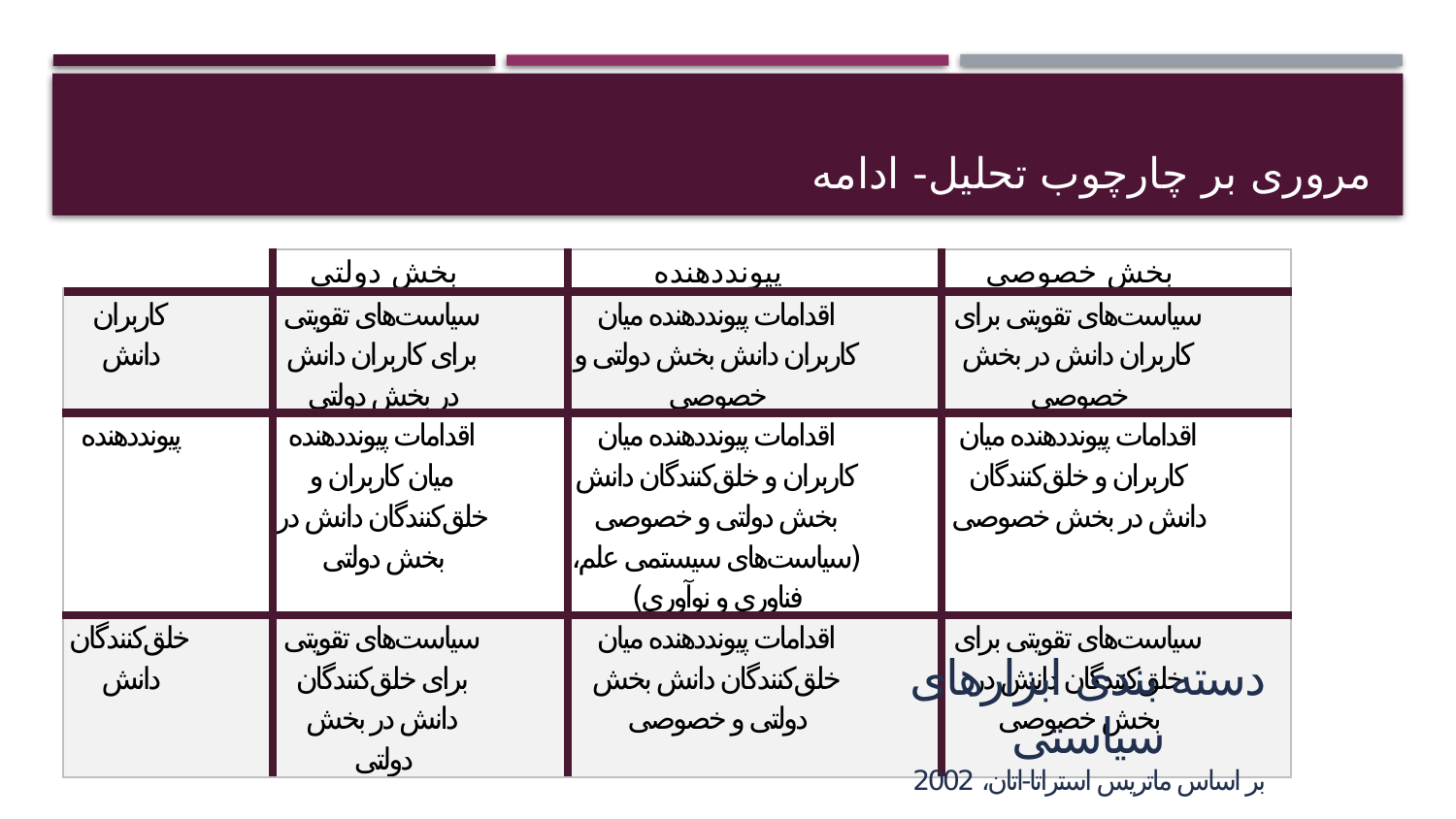

# مروری بر چارچوب تحلیل- ادامه
|  | بخش دولتی | پیونددهنده | بخش خصوصی |
| --- | --- | --- | --- |
| کاربران دانش | سیاست‌های تقویتی برای کاربران دانش در بخش دولتی | اقدامات پیونددهنده میان کاربران دانش بخش دولتی و خصوصی | سیاست‌های تقویتی برای کاربران دانش در بخش خصوصی |
| پیونددهنده | اقدامات پیونددهنده میان کاربران و خلق‌کنندگان دانش در بخش دولتی | اقدامات پیونددهنده میان کاربران و خلق‌کنندگان دانش بخش دولتی و خصوصی (سیاست‌های سیستمی علم، فناوری و نوآوری) | اقدامات پیونددهنده میان کاربران و خلق‌کنندگان دانش در بخش خصوصی |
| خلق‌کنندگان دانش | سیاست‌های تقویتی برای خلق‌کنندگان دانش در بخش دولتی | اقدامات پیونددهنده میان خلق‌کنندگان دانش بخش دولتی و خصوصی | سیاست‌های تقویتی برای خلق‌کنندگان دانش در بخش خصوصی |
دسته بندی ابزارهای سیاستی
بر اساس ماتریس استراتا-اتان، 2002